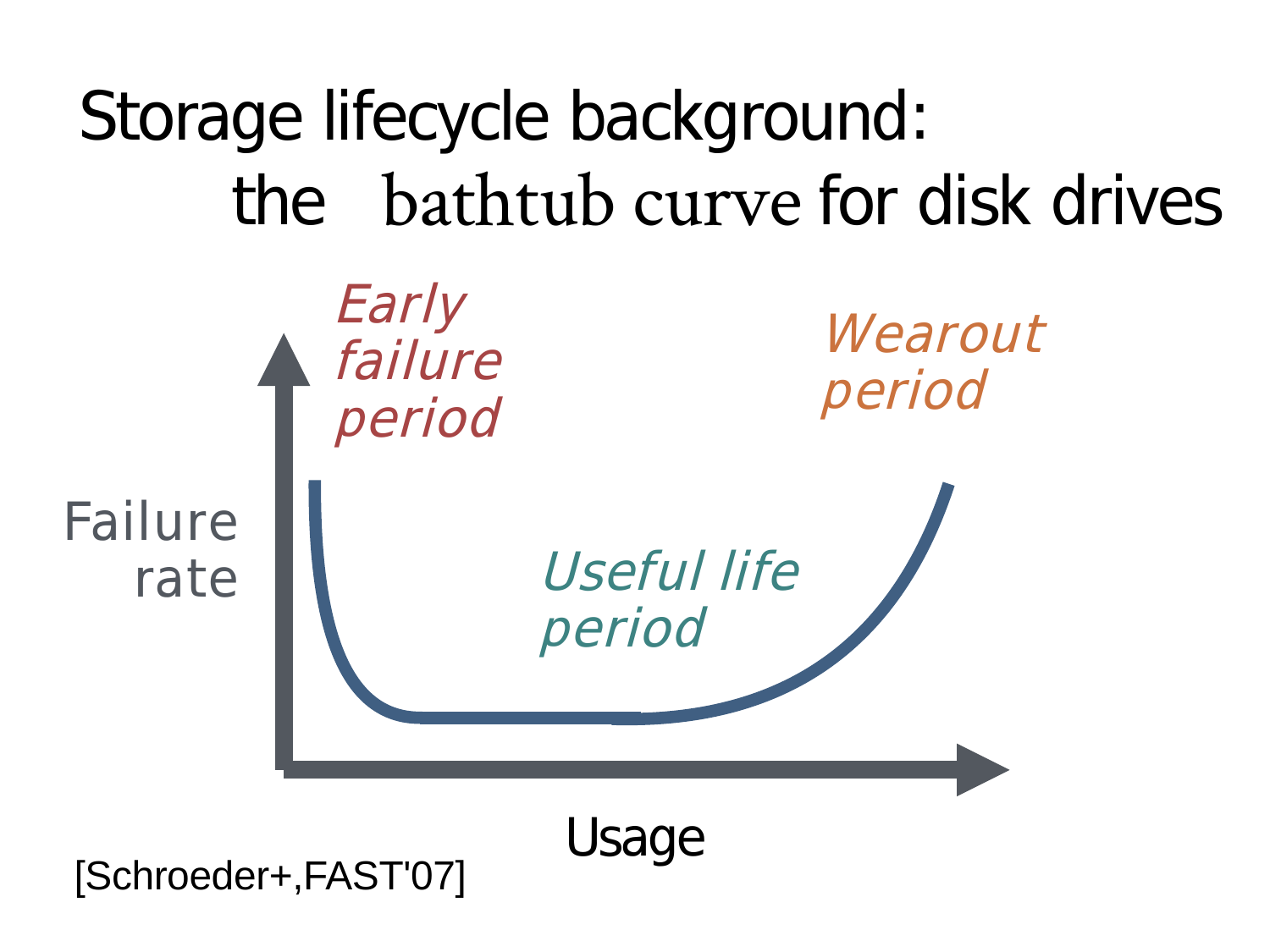

Storage lifecycle background:
bathtub curve
the
for disk drives
Early
failure
period
Wearout
period

Failure
rate
Useful life
period

Usage
[Schroeder+,FAST'07]